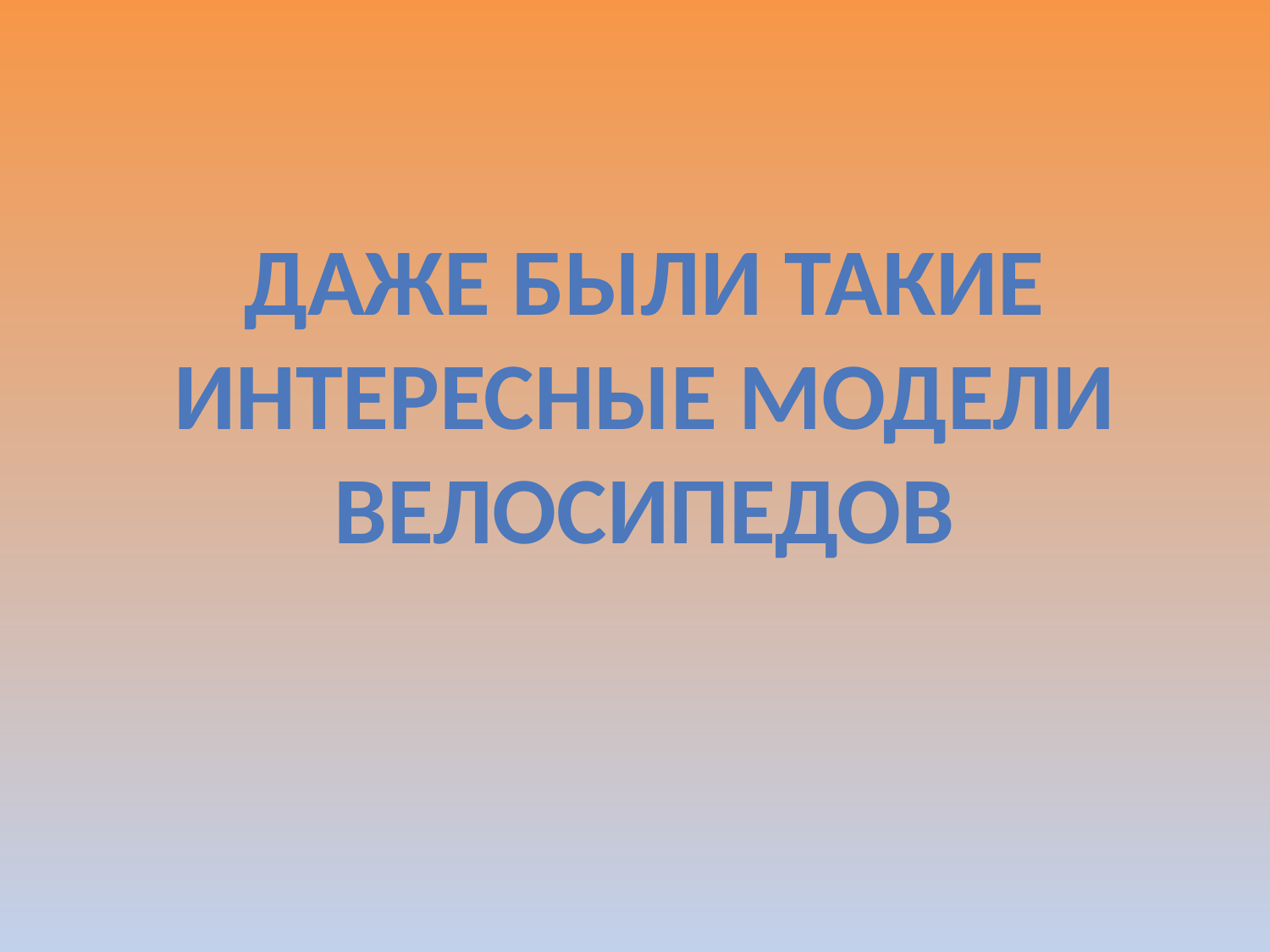

# Даже были такие интересные модели велосипедов